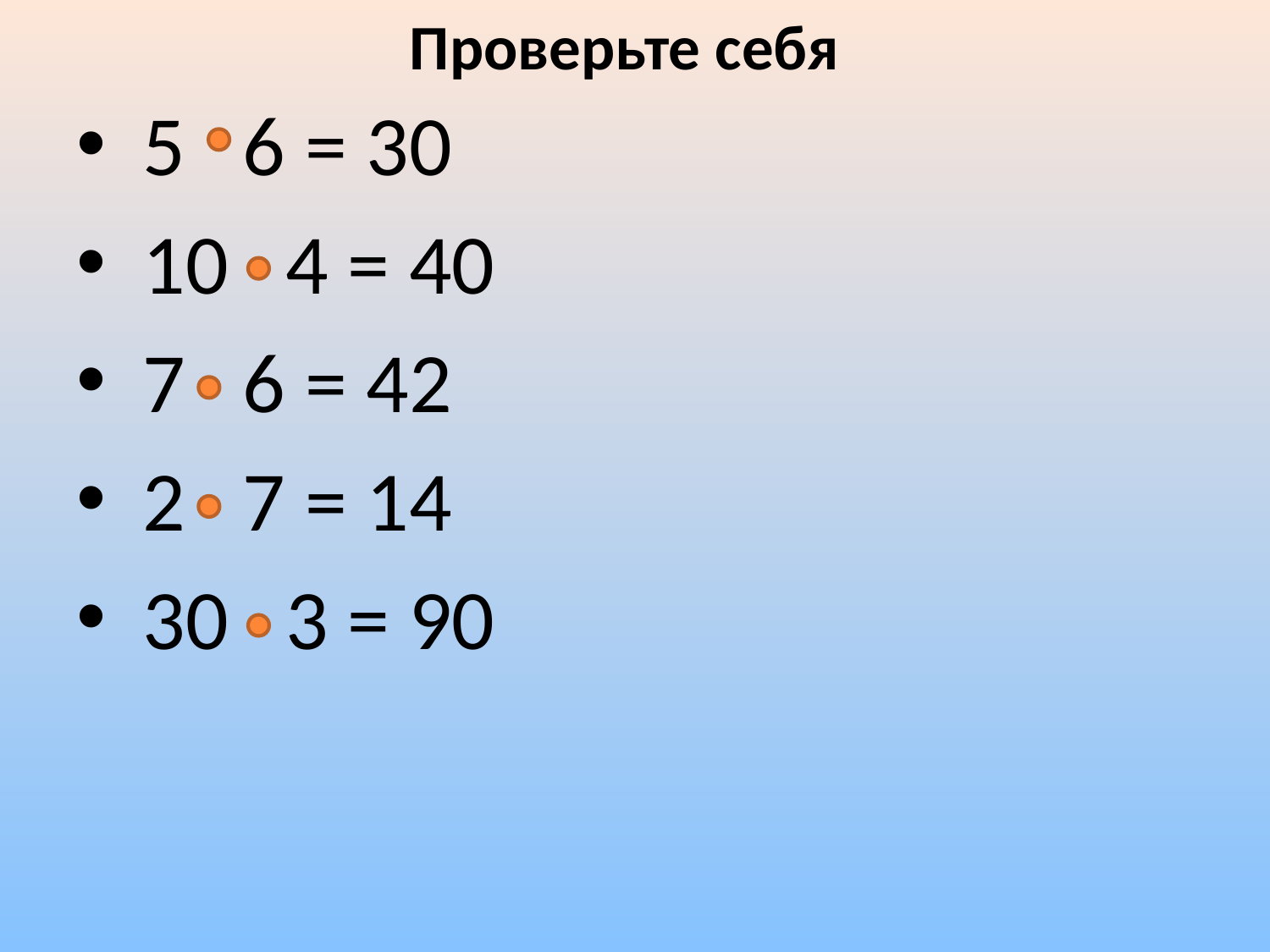

Проверьте себя
 5   6 = 30
 10   4 = 40
 7   6 = 42
 2   7 = 14
 30   3 = 90